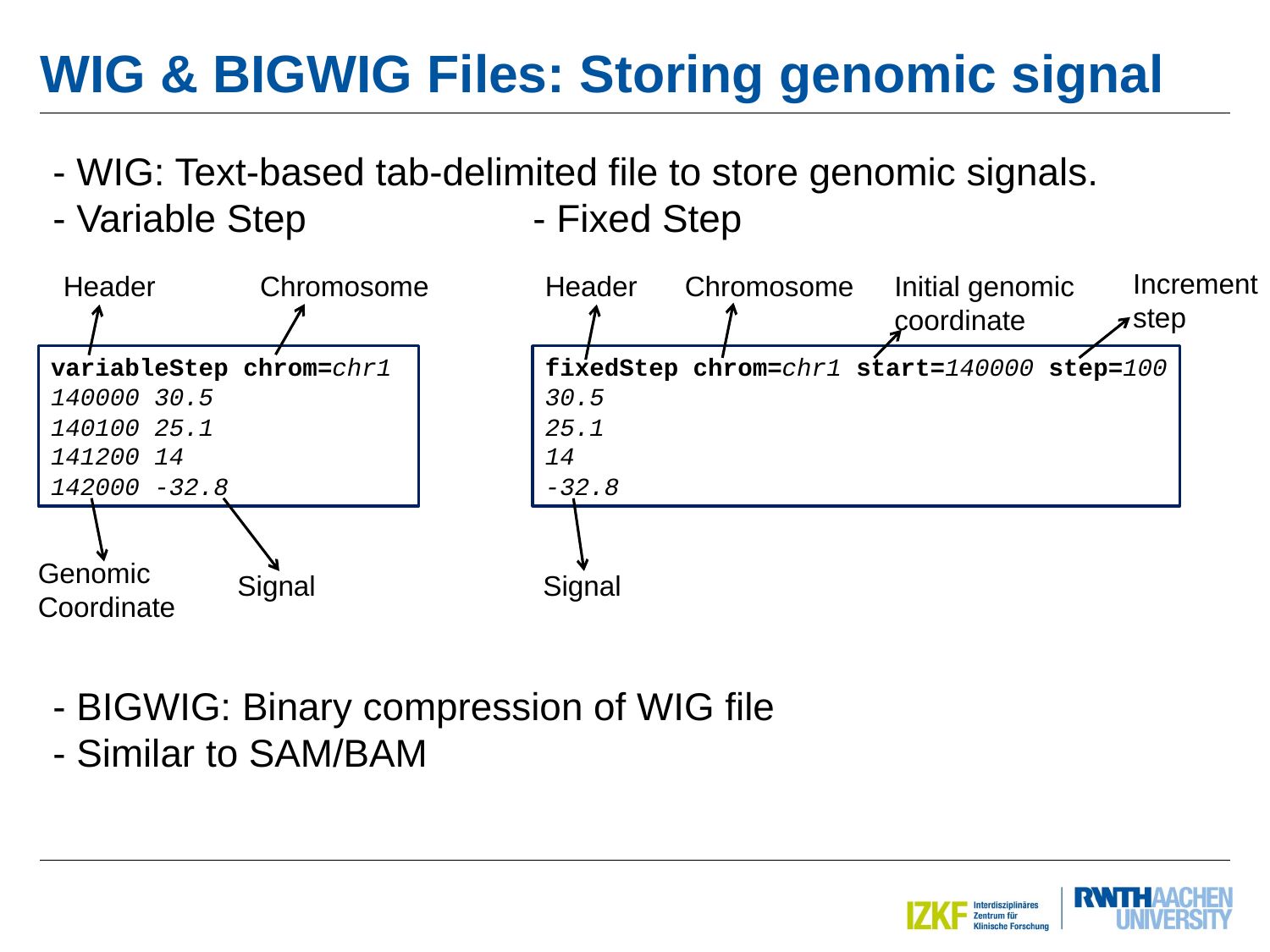

WIG & BIGWIG Files: Storing genomic signal
- WIG: Text-based tab-delimited file to store genomic signals.
- Variable Step                     - Fixed Step

Increment
step
Header
Chromosome
Header
Chromosome
Initial genomic coordinate

variableStep chrom=chr1
140000 30.5
140100 25.1
141200 14
142000 -32.8
fixedStep chrom=chr1 start=140000 step=100
30.5
25.1
14
-32.8

Genomic
Coordinate
Signal
Signal
- BIGWIG: Binary compression of WIG file
- Similar to SAM/BAM